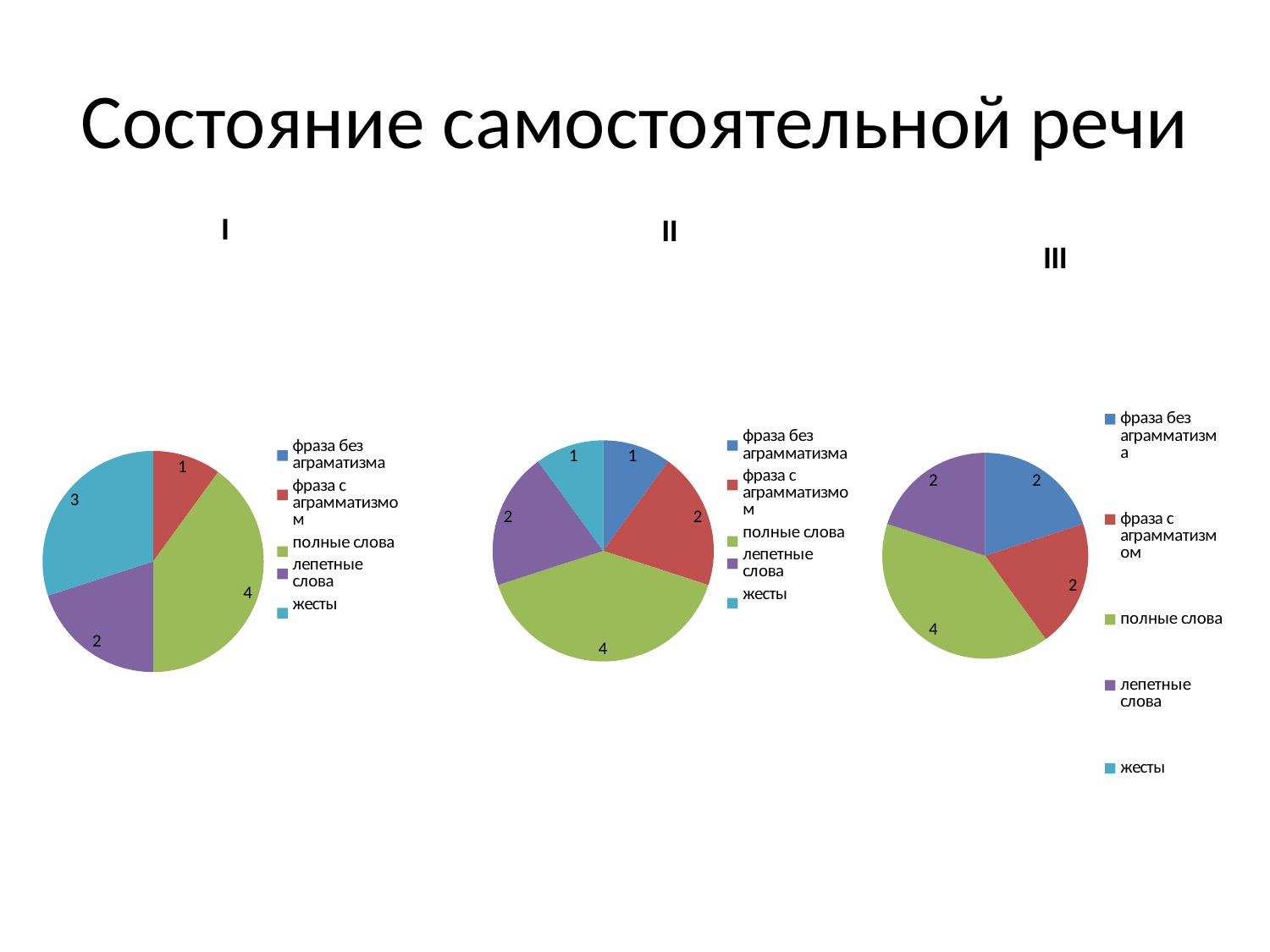

# Состояние самостоятельной речи

### Chart:

| Category | I |
|---|---|
| фраза без аграматизма | 0.0 |
| фраза с аграмматизмом | 1.0 |
| полные слова | 4.0 |
| лепетные слова | 2.0 |
| жесты | 3.0 |

### Chart:

| Category | II |
|---|---|
| фраза без аграмматизма | 1.0 |
| фраза с аграмматизмом | 2.0 |
| полные слова | 4.0 |
| лепетные слова | 2.0 |
| жесты | 1.0 |

### Chart

| Category |
|---|

### Chart:

| Category | III |
|---|---|
| фраза без аграмматизма | 2.0 |
| фраза с аграмматизмом | 2.0 |
| полные слова | 4.0 |
| лепетные слова | 2.0 |
| жесты | 0.0 |